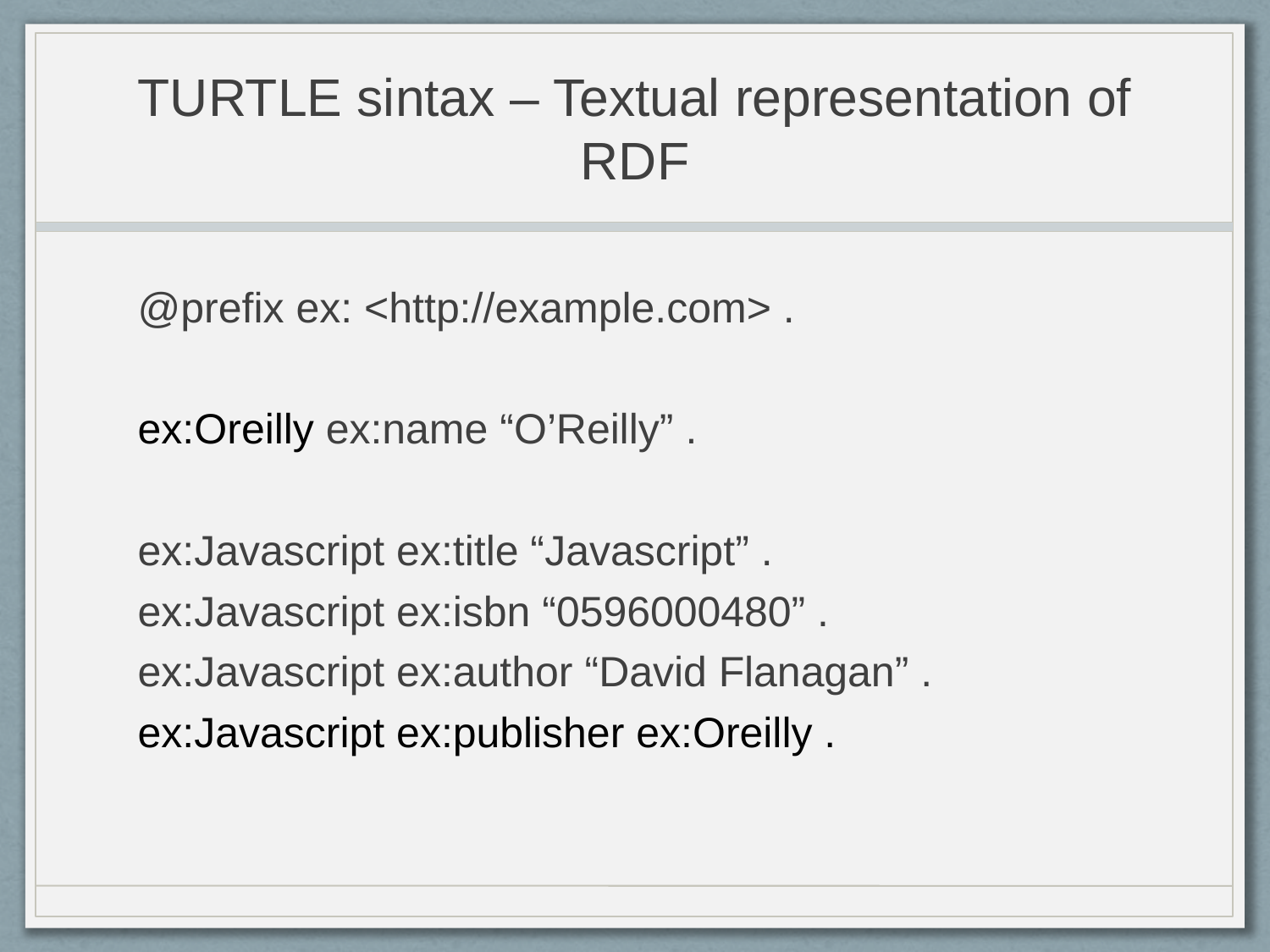

# TURTLE sintax – Textual representation of RDF
@prefix ex: <http://example.com> .

ex:Oreilly ex:name “O’Reilly” .

ex:Javascript ex:title “Javascript” .
ex:Javascript ex:isbn “0596000480” .
ex:Javascript ex:author “David Flanagan” .
ex:Javascript ex:publisher ex:Oreilly .